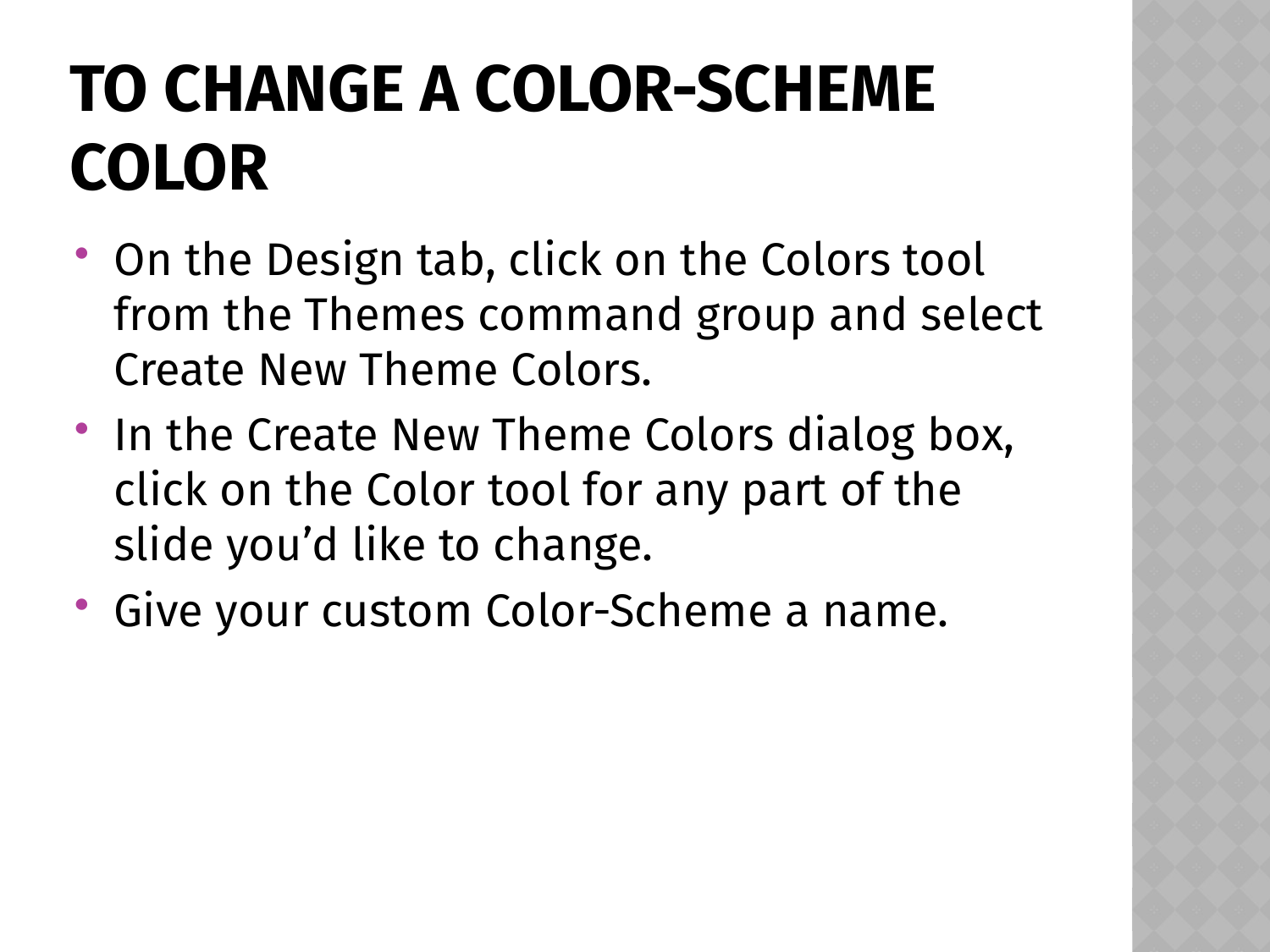

# To Change a color-scheme color
On the Design tab, click on the Colors tool from the Themes command group and select Create New Theme Colors.
In the Create New Theme Colors dialog box, click on the Color tool for any part of the slide you’d like to change.
Give your custom Color-Scheme a name.